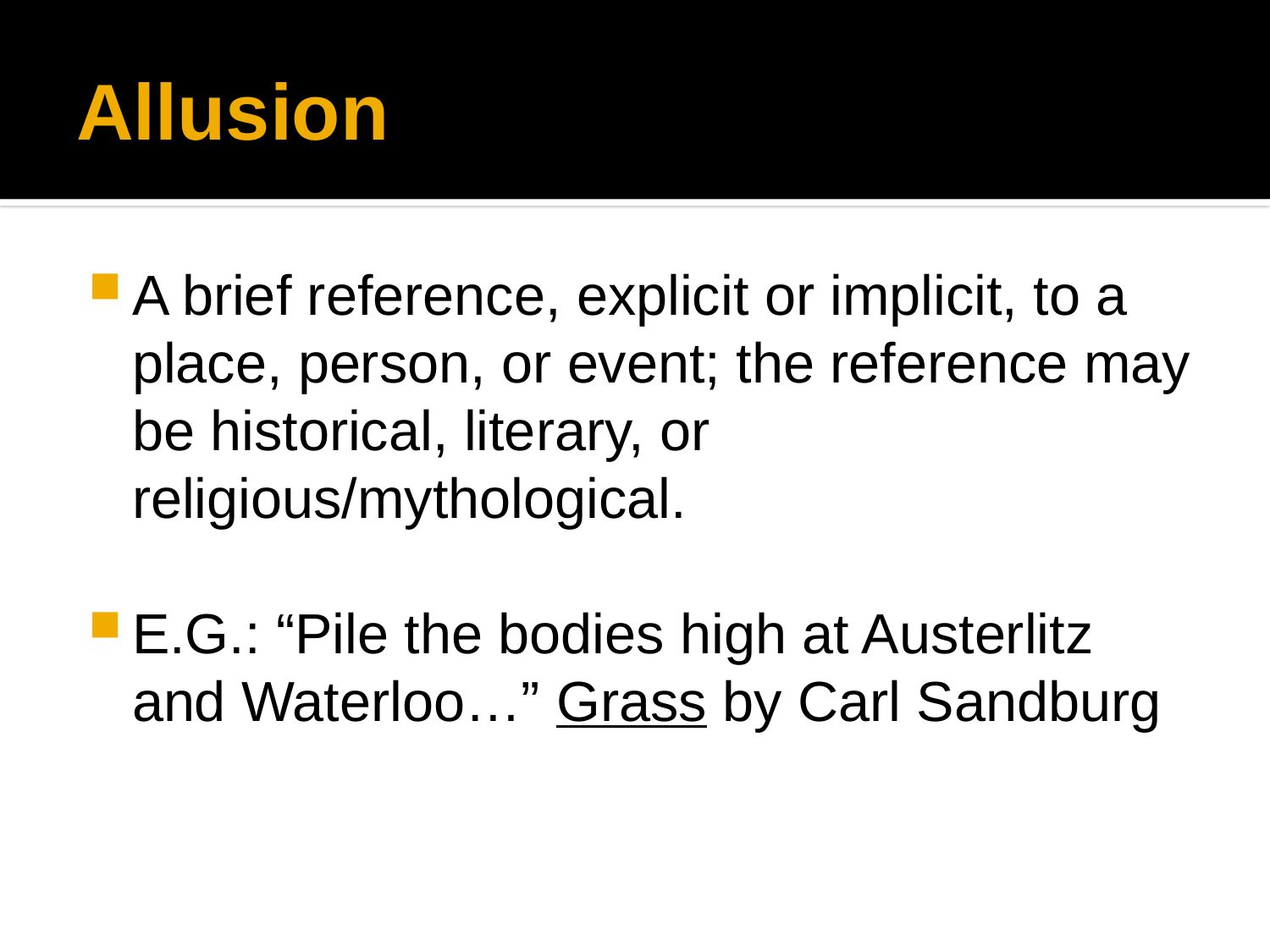

# Allusion
A brief reference, explicit or implicit, to a place, person, or event; the reference may be historical, literary, or religious/mythological.

E.G.: “Pile the bodies high at Austerlitz and Waterloo…” Grass by Carl Sandburg